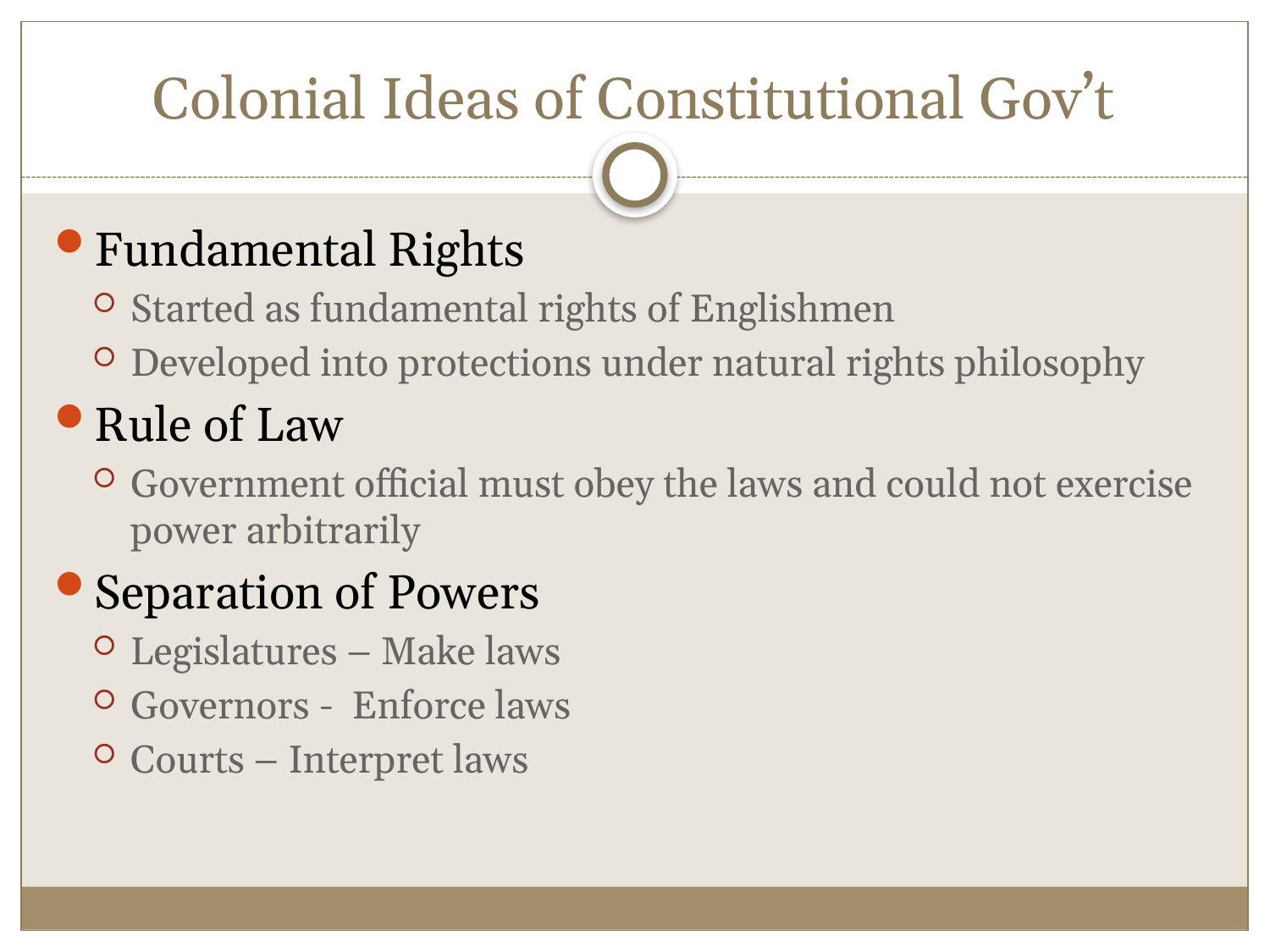

# Colonial Ideas of Constitutional Gov’t
Fundamental Rights
Started as fundamental rights of Englishmen
Developed into protections under natural rights philosophy
Rule of Law
Government official must obey the laws and could not exercise power arbitrarily
Separation of Powers
Legislatures – Make laws
Governors -  Enforce laws
Courts – Interpret laws